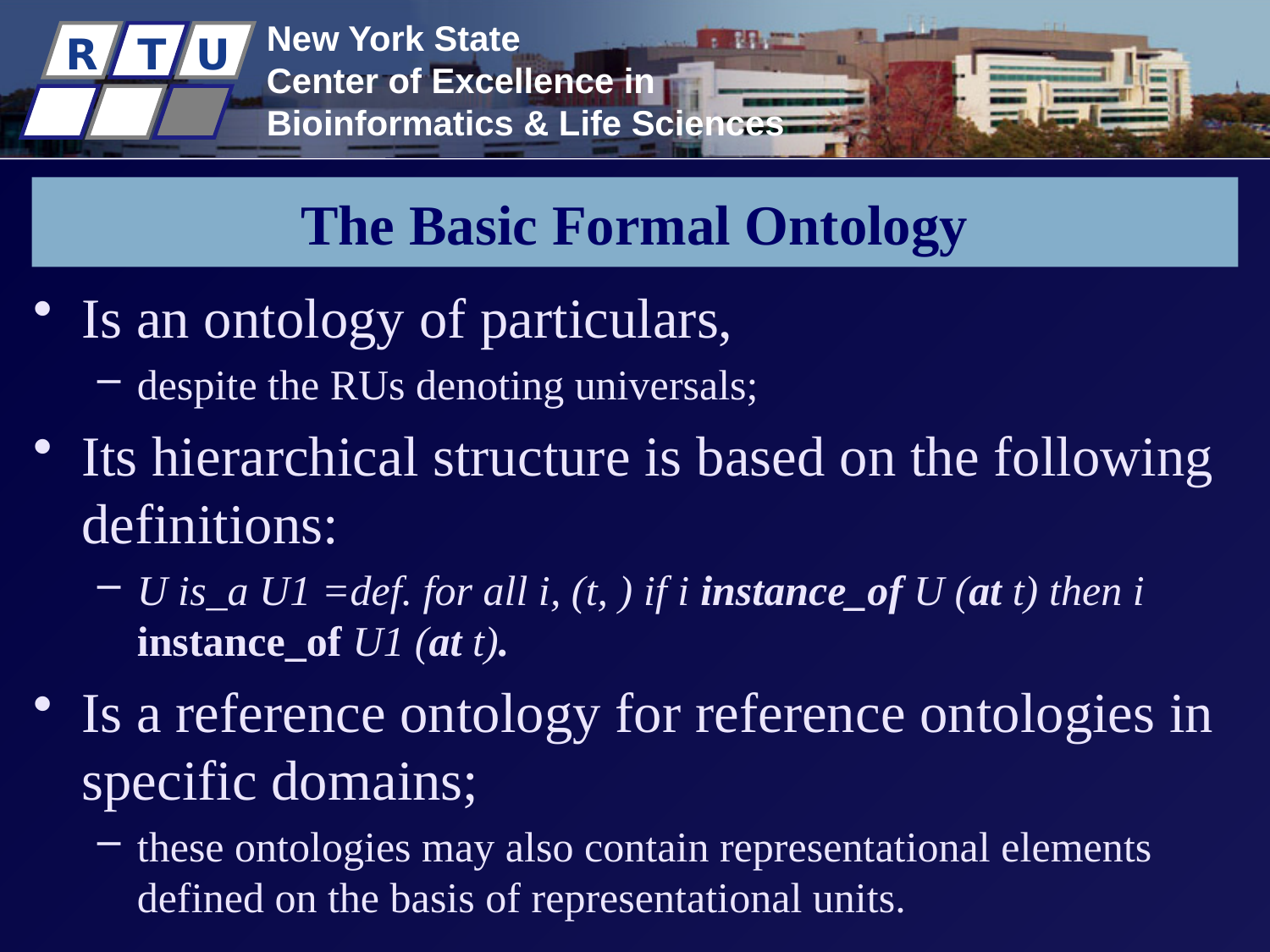

# The Basic Formal Ontology
Is an ontology of particulars,
despite the RUs denoting universals;
Its hierarchical structure is based on the following definitions:
U is_a U1 =def. for all i, (t, ) if i instance_of U (at t) then i instance_of U1 (at t).
Is a reference ontology for reference ontologies in specific domains;
these ontologies may also contain representational elements defined on the basis of representational units.